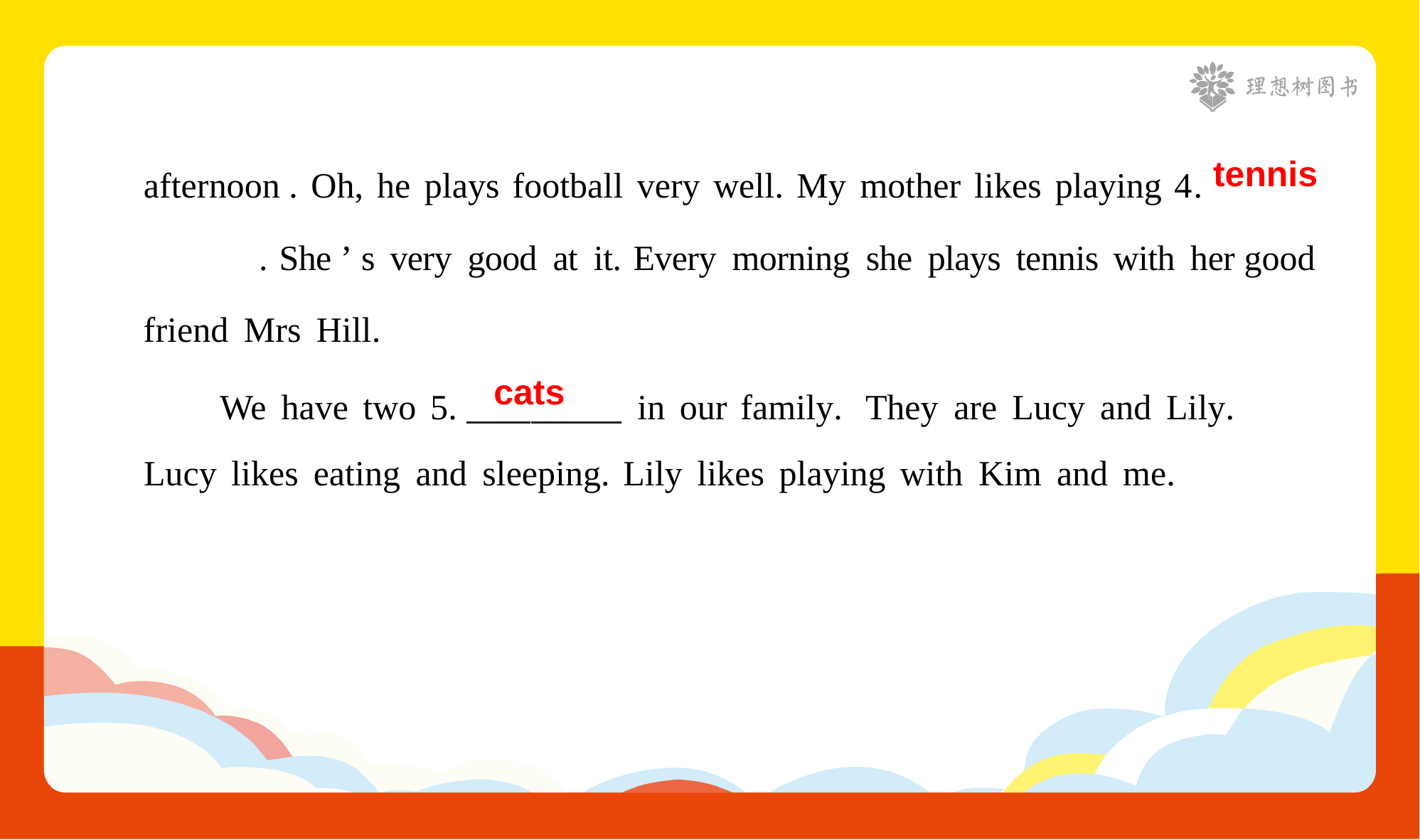

tennis

afternoon . Oh, he plays football very well. My mother likes playing 4.
		 . She ’ s very good at it. Every morning she plays tennis with her good friend Mrs Hill.
We have two 5.                   in our family.  They are Lucy and Lily.  Lucy likes eating and sleeping. Lily likes playing with Kim and me.
cats